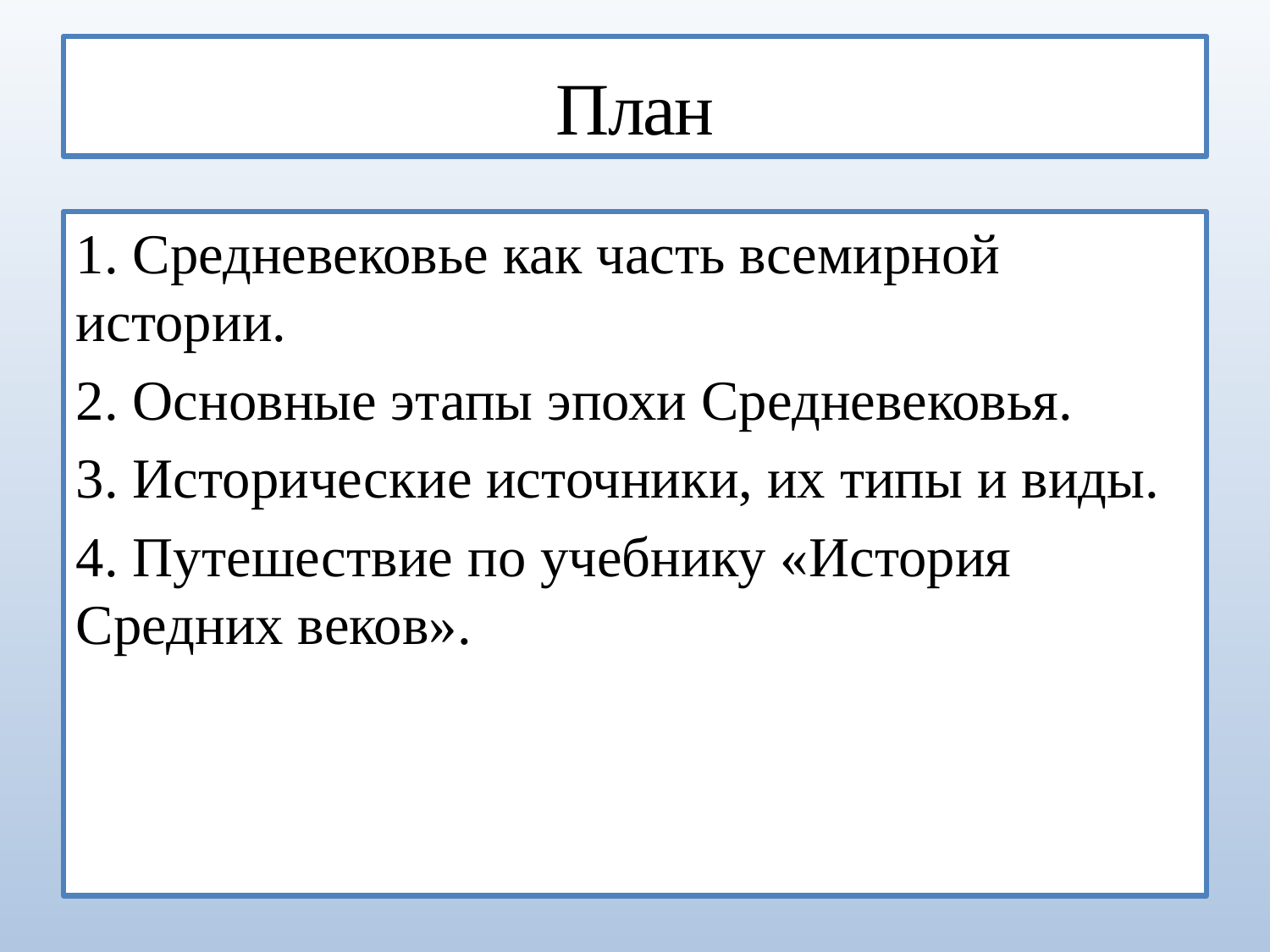

# План
1. Средневековье как часть всемирной истории.
2. Основные этапы эпохи Средневековья.
3. Исторические источники, их типы и виды.
4. Путешествие по учебнику «История Средних веков».